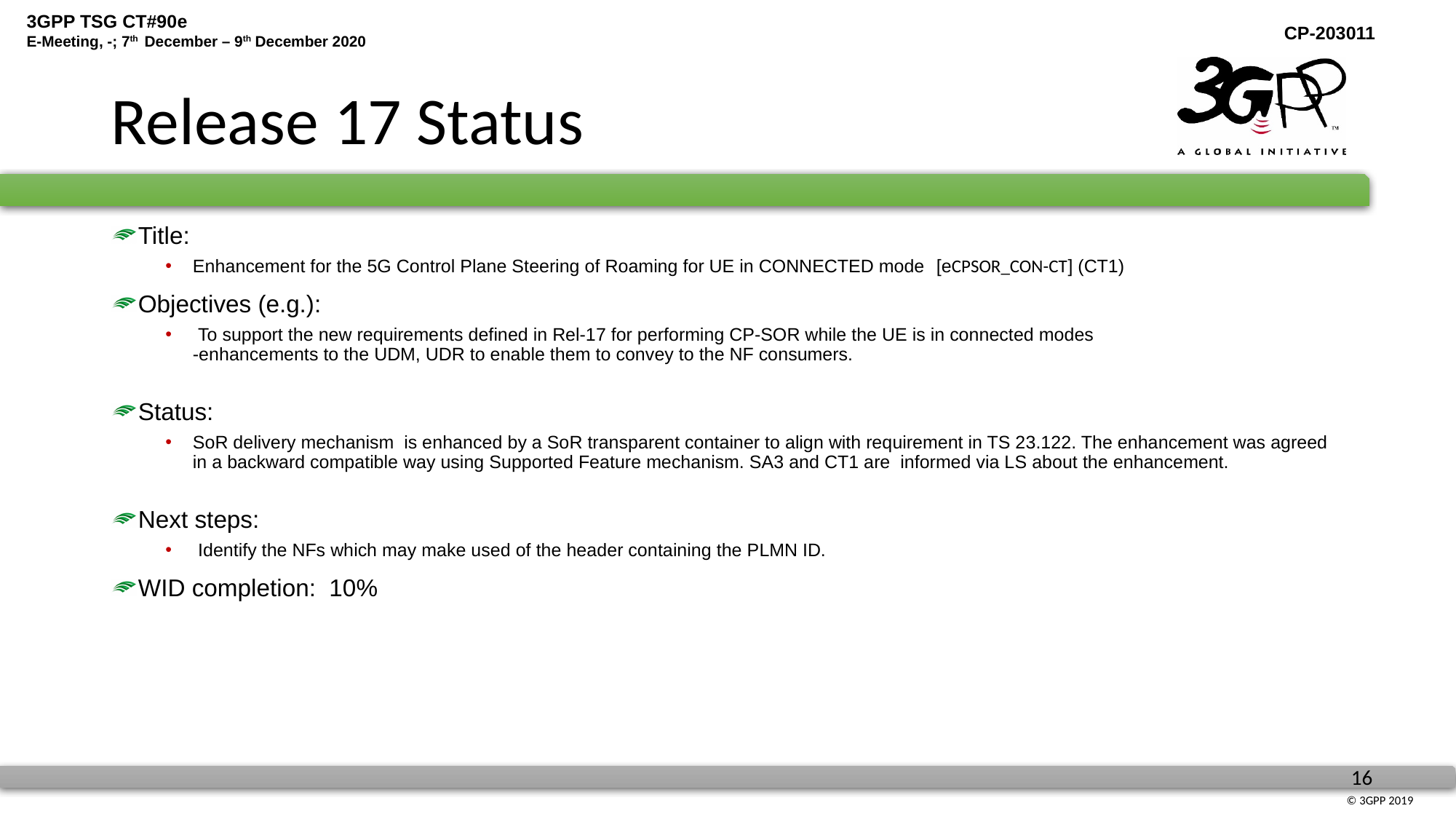

# Release 17 Status
Title:
Enhancement for the 5G Control Plane Steering of Roaming for UE in CONNECTED mode  [eCPSOR_CON-CT] (CT1)
Objectives (e.g.):
 To support the new requirements defined in Rel-17 for performing CP-SOR while the UE is in connected modes
-enhancements to the UDM, UDR to enable them to convey to the NF consumers.
Status:
SoR delivery mechanism  is enhanced by a SoR transparent container to align with requirement in TS 23.122. The enhancement was agreed in a backward compatible way using Supported Feature mechanism. SA3 and CT1 are  informed via LS about the enhancement.
Next steps:
 Identify the NFs which may make used of the header containing the PLMN ID.
WID completion:  10%